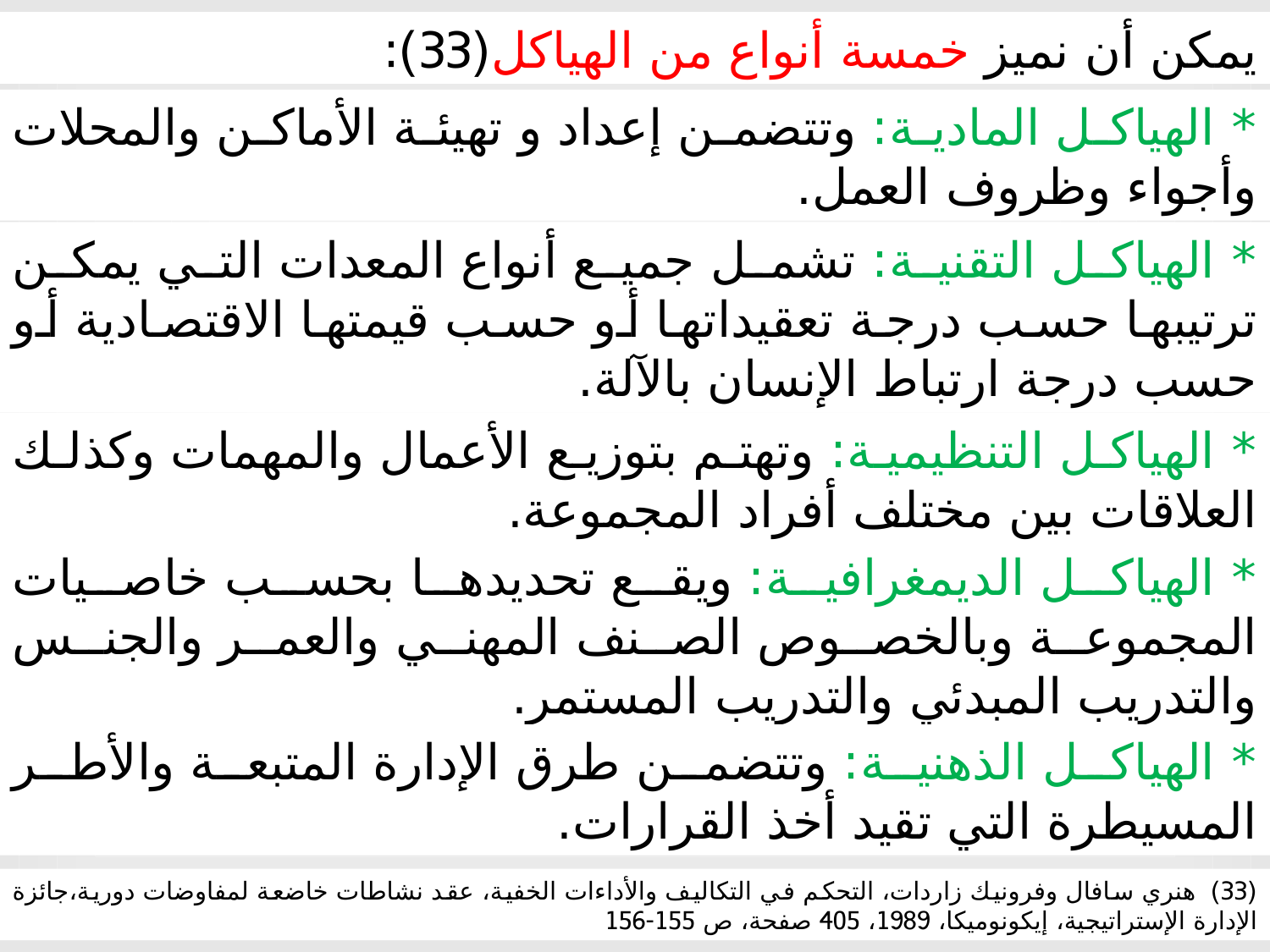

يمكن أن نميز خمسة أنواع من الهياكل(33):
* الهياكل المادية: وتتضمن إعداد و تهيئة الأماكن والمحلات وأجواء وظروف العمل.
* الهياكل التقنية: تشمل جميع أنواع المعدات التي يمكن ترتيبها حسب درجة تعقيداتها أو حسب قيمتها الاقتصادية أو حسب درجة ارتباط الإنسان بالآلة.
* الهياكل التنظيمية: وتهتم بتوزيع الأعمال والمهمات وكذلك العلاقات بين مختلف أفراد المجموعة.
* الهياكل الديمغرافية: ويقع تحديدها بحسب خاصيات المجموعة وبالخصوص الصنف المهني والعمر والجنس والتدريب المبدئي والتدريب المستمر.
* الهياكل الذهنية: وتتضمن طرق الإدارة المتبعة والأطر المسيطرة التي تقيد أخذ القرارات.
(33)  هنري سافال وفرونيك زاردات، التحكم في التكاليف والأداءات الخفية، عقد نشاطات خاضعة لمفاوضات دورية،جائزة الإدارة الإستراتيجية، إيكونوميكا، 1989، 405 صفحة، ص 155-156